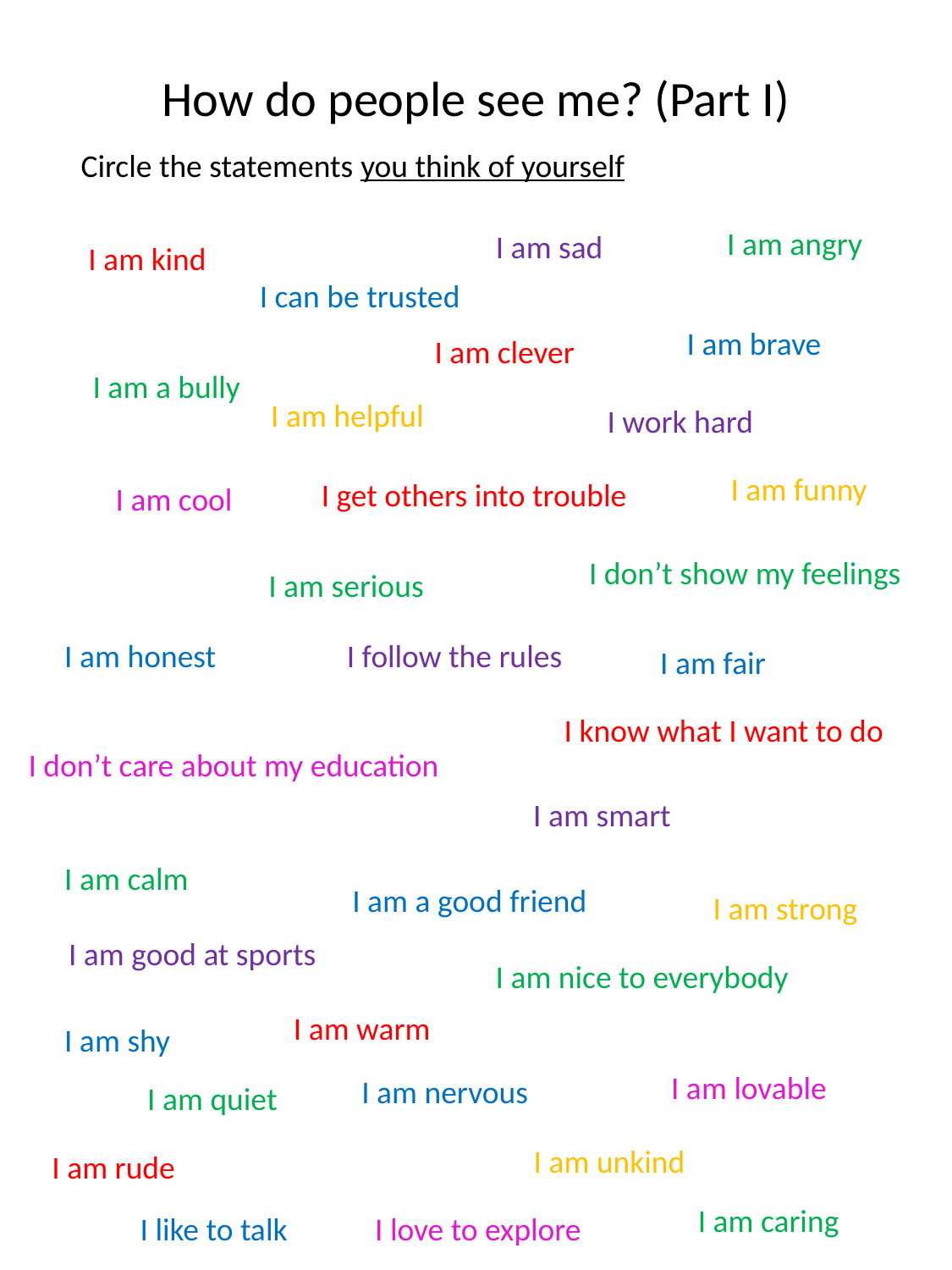

# How do people see me? (Part I)
Circle the statements you think of yourself
I am angry
I am sad
I am kind
I can be trusted
I am brave
I am clever
I am a bully
I am helpful
I work hard
I am funny
I get others into trouble
I am cool
I don’t show my feelings
I am serious
I follow the rules
I am honest
I am fair
I know what I want to do
I don’t care about my education
I am smart
I am calm
I am a good friend
I am strong
I am good at sports
I am nice to everybody
I am warm
I am shy
I am lovable
I am nervous
I am quiet
I am unkind
I am rude
I am caring
I like to talk
I love to explore